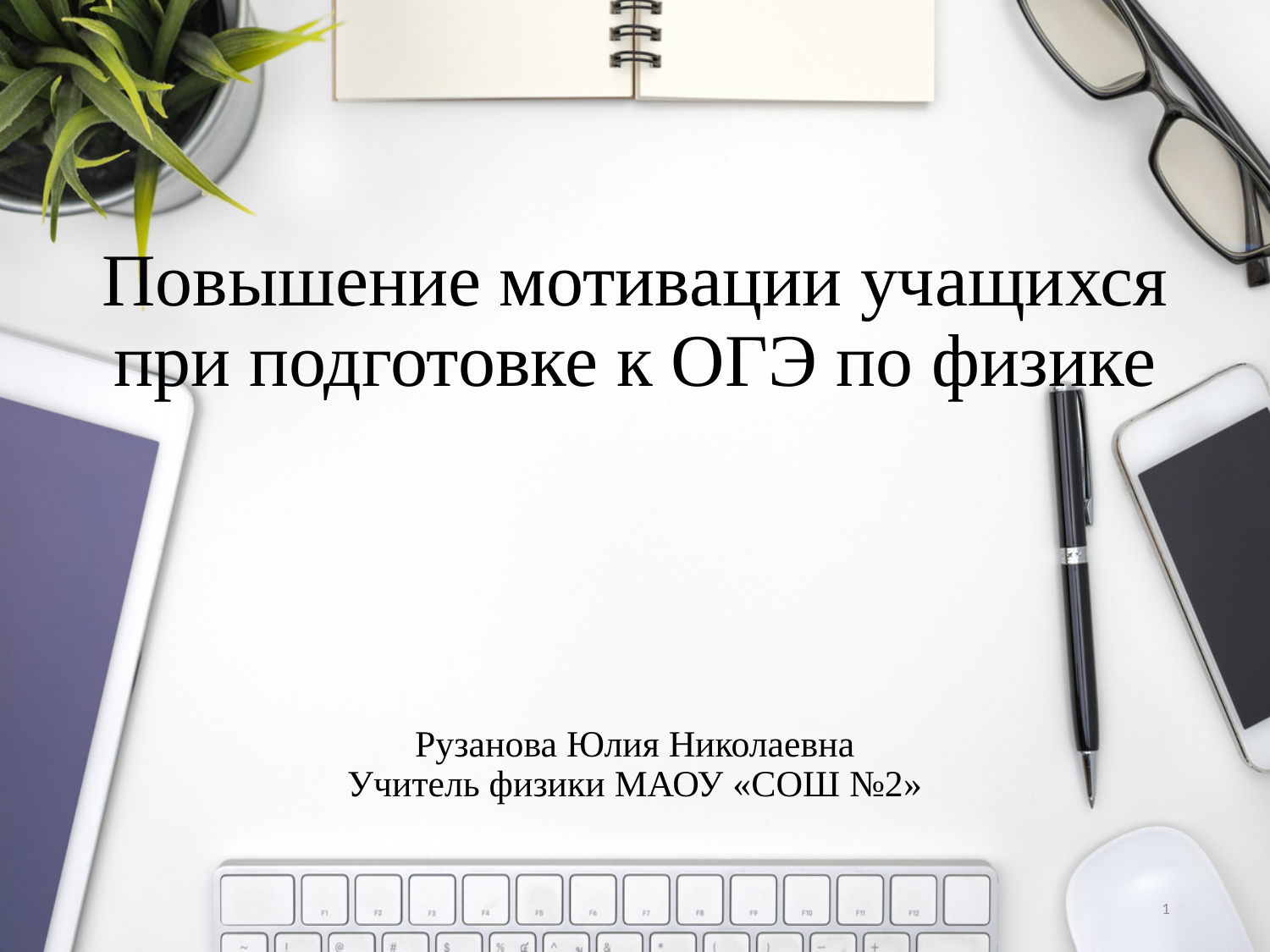

# Повышение мотивации учащихся при подготовке к ОГЭ по физике
Рузанова Юлия Николаевна
Учитель физики МАОУ «СОШ №2»
1